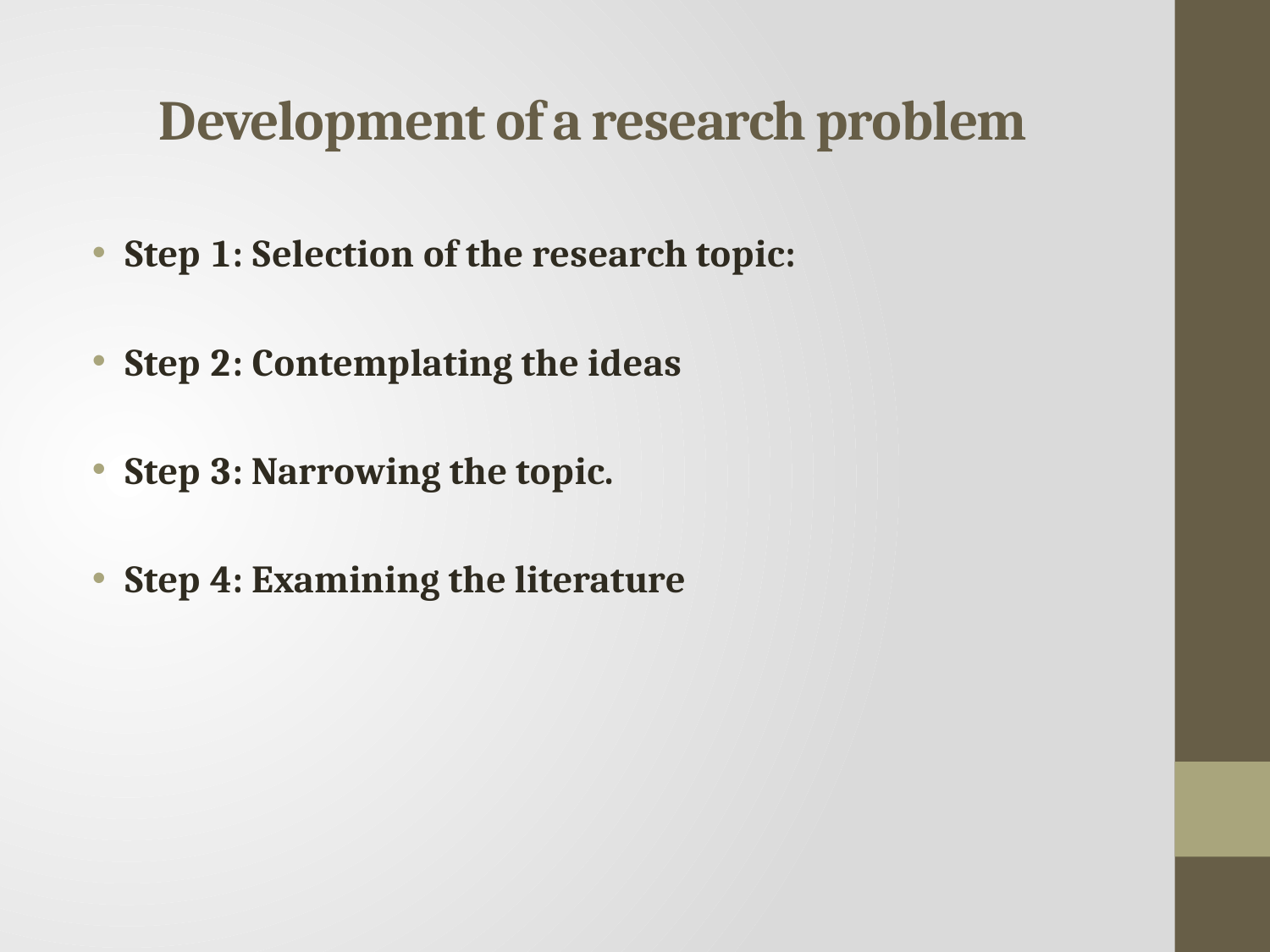

# Development of a research problem
Step 1: Selection of the research topic:

Step 2: Contemplating the ideas

Step 3: Narrowing the topic.

Step 4: Examining the literature